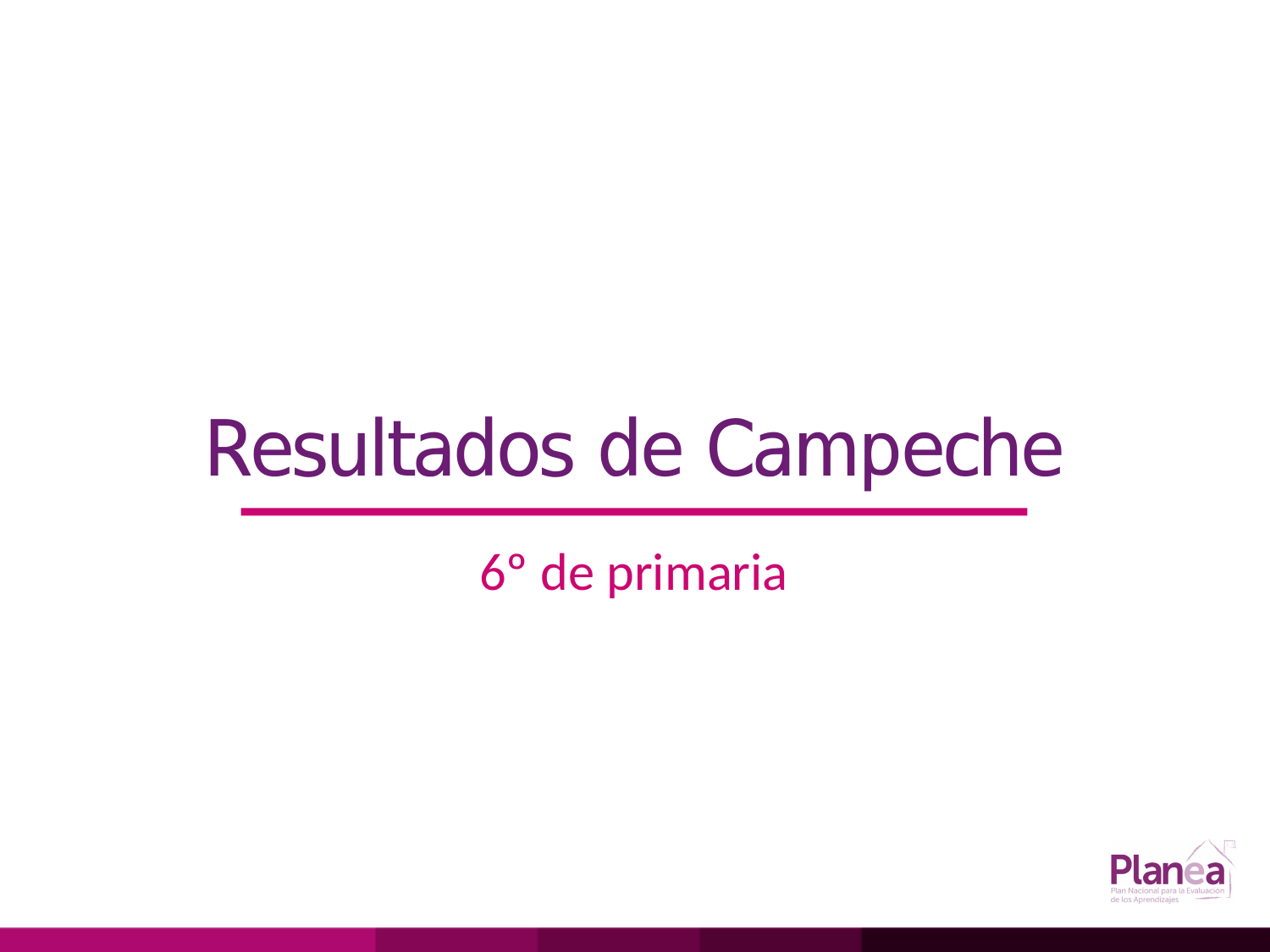

# Resultados de Campeche

6º de primaria